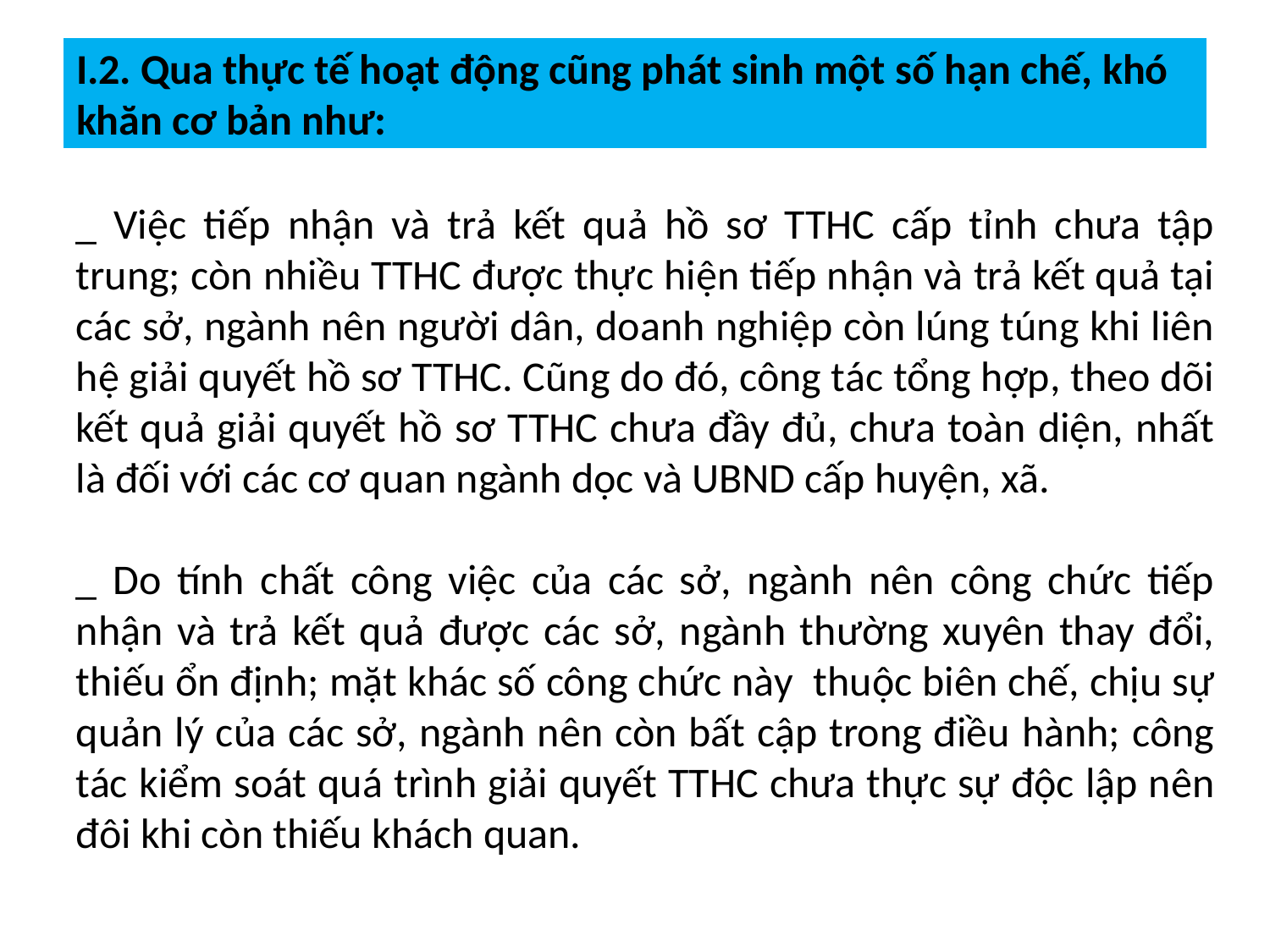

# I.2. Qua thực tế hoạt động cũng phát sinh một số hạn chế, khó khăn cơ bản như:
_ Việc tiếp nhận và trả kết quả hồ sơ TTHC cấp tỉnh chưa tập trung; còn nhiều TTHC được thực hiện tiếp nhận và trả kết quả tại các sở, ngành nên người dân, doanh nghiệp còn lúng túng khi liên hệ giải quyết hồ sơ TTHC. Cũng do đó, công tác tổng hợp, theo dõi kết quả giải quyết hồ sơ TTHC chưa đầy đủ, chưa toàn diện, nhất là đối với các cơ quan ngành dọc và UBND cấp huyện, xã.

_ Do tính chất công việc của các sở, ngành nên công chức tiếp nhận và trả kết quả được các sở, ngành thường xuyên thay đổi, thiếu ổn định; mặt khác số công chức này  thuộc biên chế, chịu sự quản lý của các sở, ngành nên còn bất cập trong điều hành; công tác kiểm soát quá trình giải quyết TTHC chưa thực sự độc lập nên đôi khi còn thiếu khách quan.